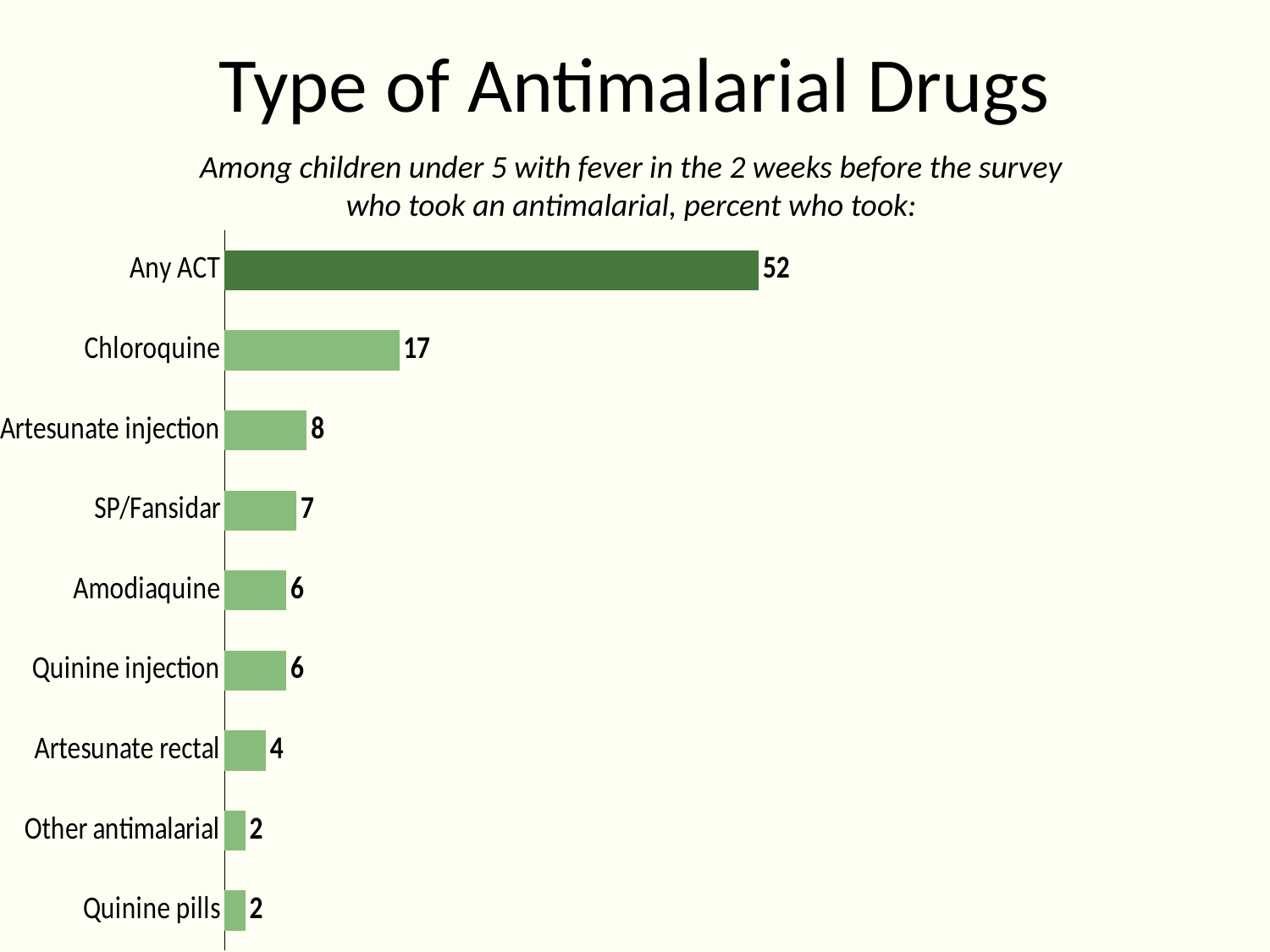

# Type of Antimalarial Drugs
Among children under 5 with fever in the 2 weeks before the survey
who took an antimalarial, percent who took:

### Chart

| Category | Series 1 |
|---|---|
| Quinine pills | 2.0 |
| Other antimalarial | 2.0 |
| Artesunate rectal | 4.0 |
| Quinine injection | 6.0 |
| Amodiaquine | 6.0 |
| SP/Fansidar | 7.0 |
| Artesunate injection | 8.0 |
| Chloroquine | 17.0 |
| Any ACT | 52.0 |